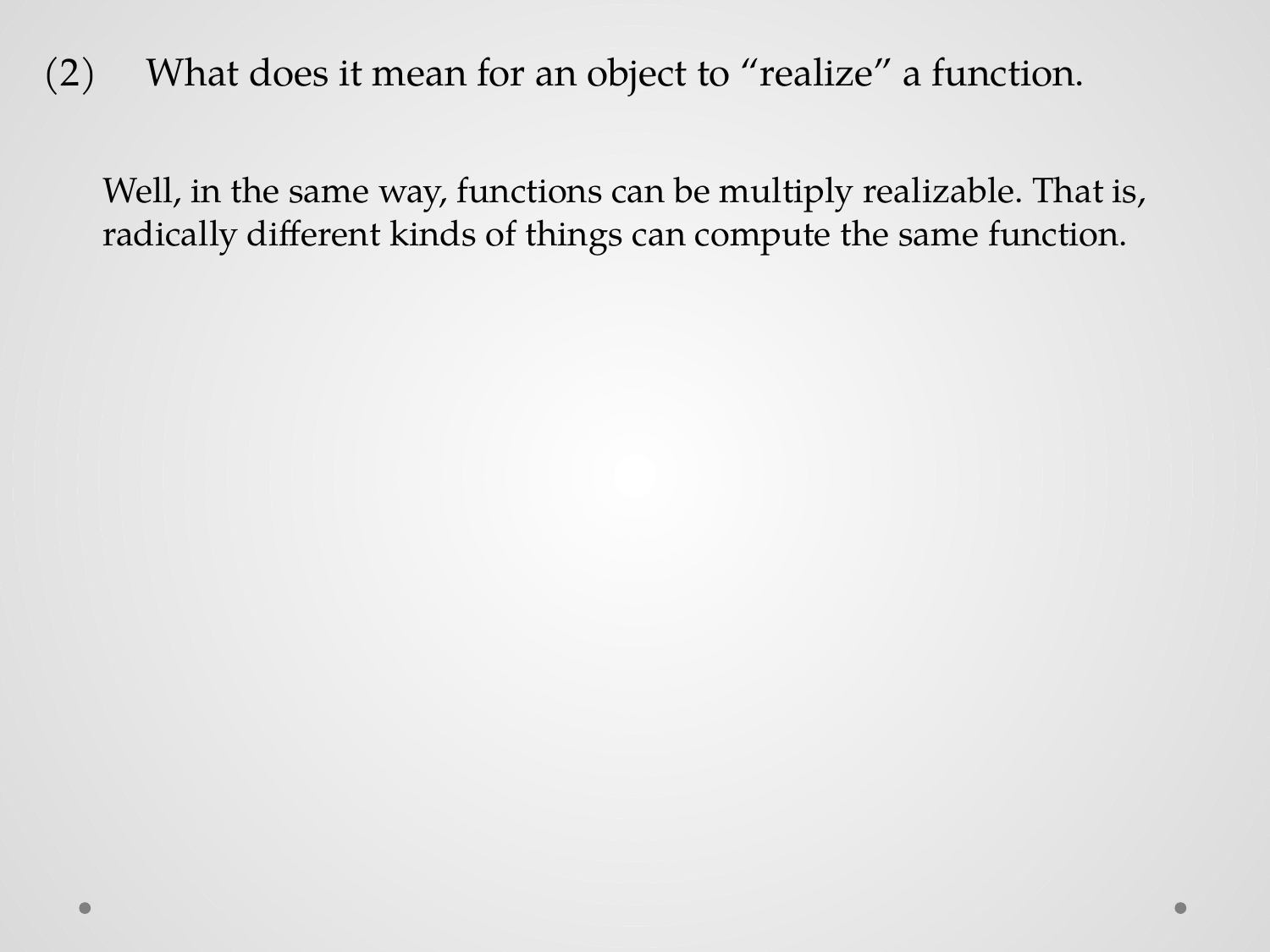

(2)     What does it mean for an object to “realize” a function.
Well, in the same way, functions can be multiply realizable. That is, radically different kinds of things can compute the same function.